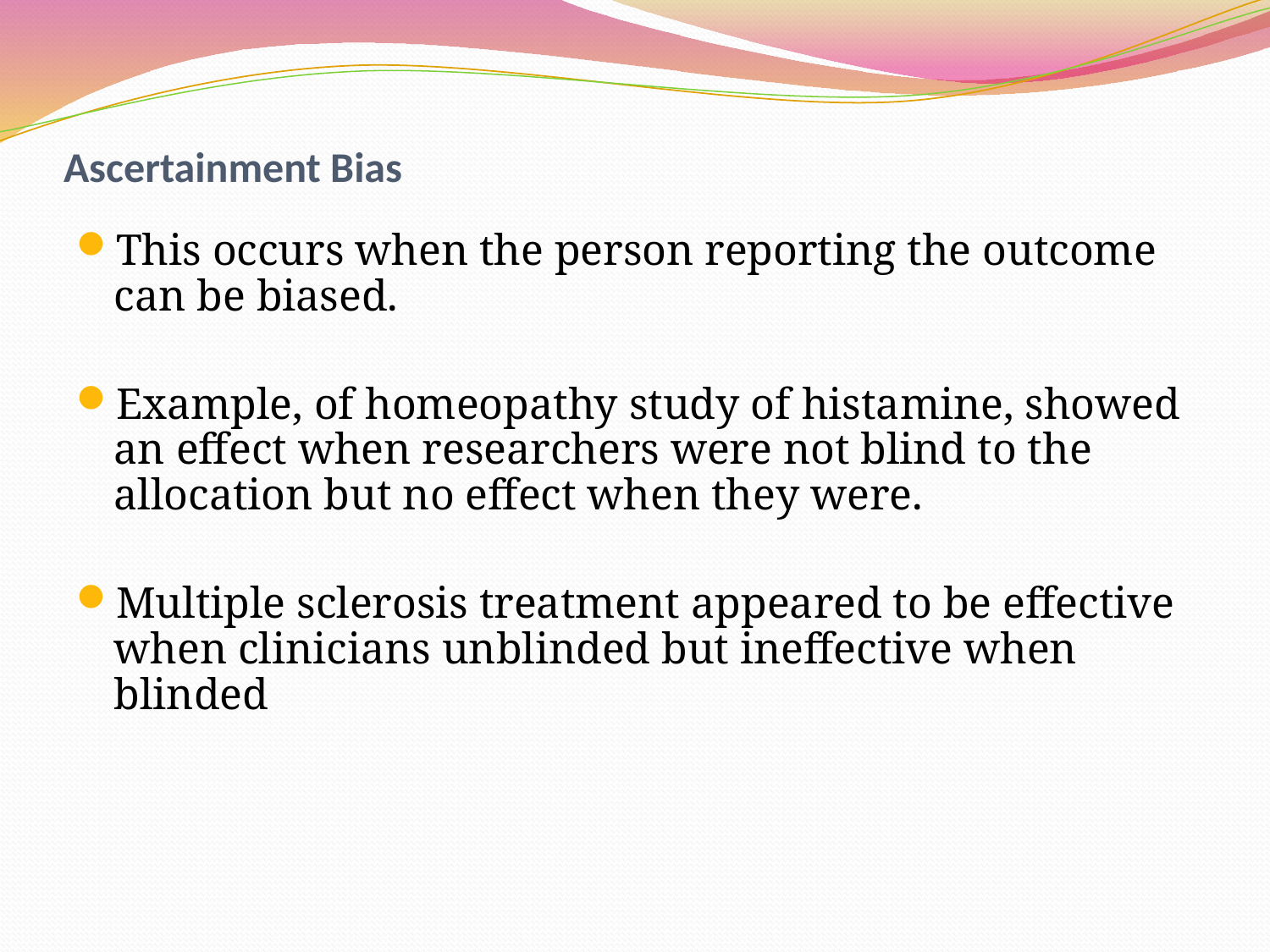

# Ascertainment Bias
This occurs when the person reporting the outcome can be biased.

Example, of homeopathy study of histamine, showed an effect when researchers were not blind to the allocation but no effect when they were.

Multiple sclerosis treatment appeared to be effective when clinicians unblinded but ineffective when blinded